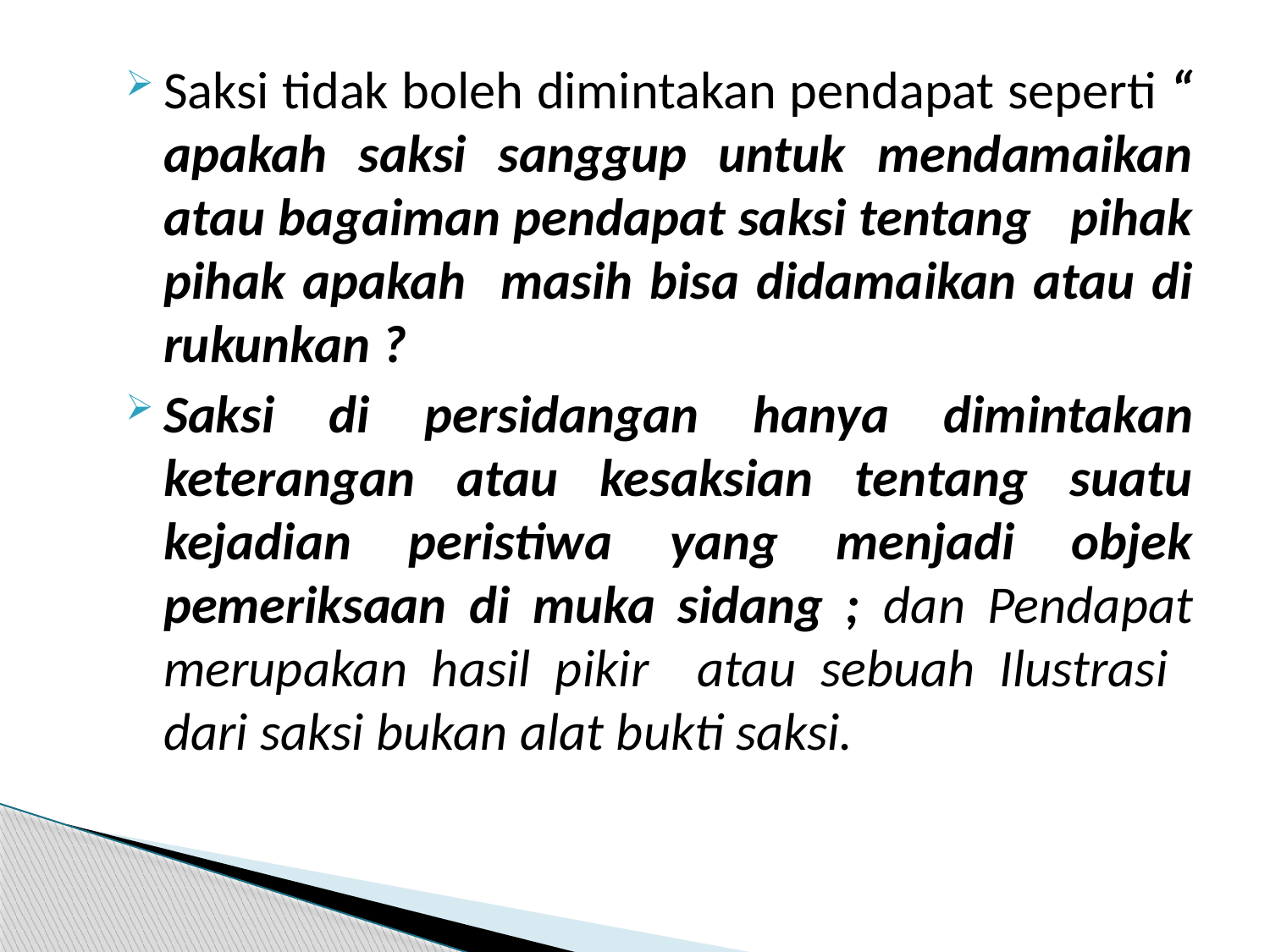

Saksi tidak boleh dimintakan pendapat seperti “ apakah saksi sanggup untuk mendamaikan atau bagaiman pendapat saksi tentang   pihak pihak apakah  masih bisa didamaikan atau di rukunkan ?
Saksi di persidangan hanya dimintakan keterangan atau kesaksian tentang suatu kejadian peristiwa yang menjadi objek pemeriksaan di muka sidang ; dan Pendapat merupakan hasil pikir  atau sebuah Ilustrasi  dari saksi bukan alat bukti saksi.